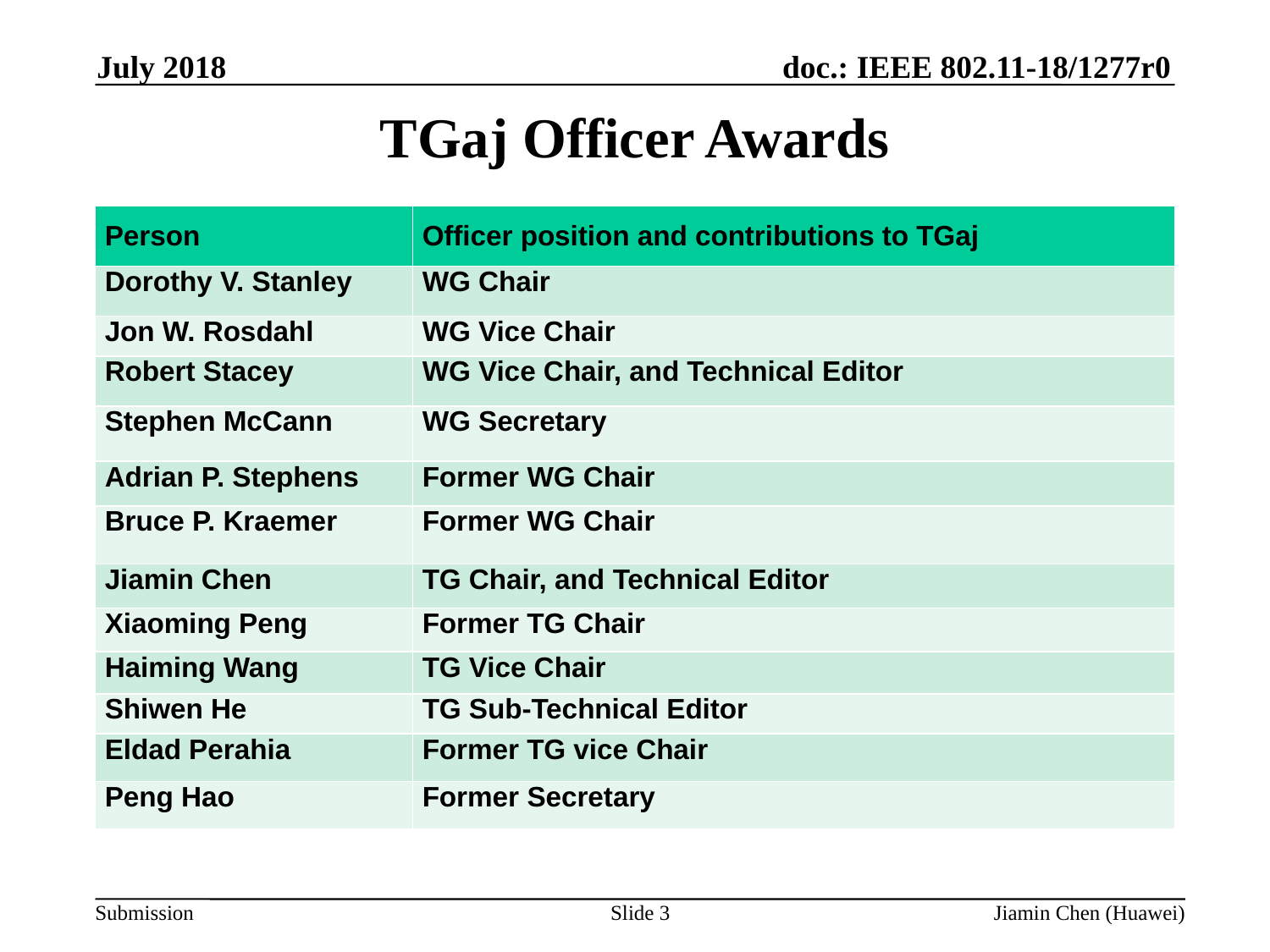

July 2018
TGaj Officer Awards
| Person | Officer position and contributions to TGaj |
| --- | --- |
| Dorothy V. Stanley | WG Chair |
| Jon W. Rosdahl | WG Vice Chair |
| Robert Stacey | WG Vice Chair, and Technical Editor |
| Stephen McCann | WG Secretary |
| Adrian P. Stephens | Former WG Chair |
| Bruce P. Kraemer | Former WG Chair |
| Jiamin Chen | TG Chair, and Technical Editor |
| Xiaoming Peng | Former TG Chair |
| Haiming Wang | TG Vice Chair |
| Shiwen He | TG Sub-Technical Editor |
| Eldad Perahia | Former TG vice Chair |
| Peng Hao | Former Secretary |
Slide 3
Jiamin Chen (Huawei)